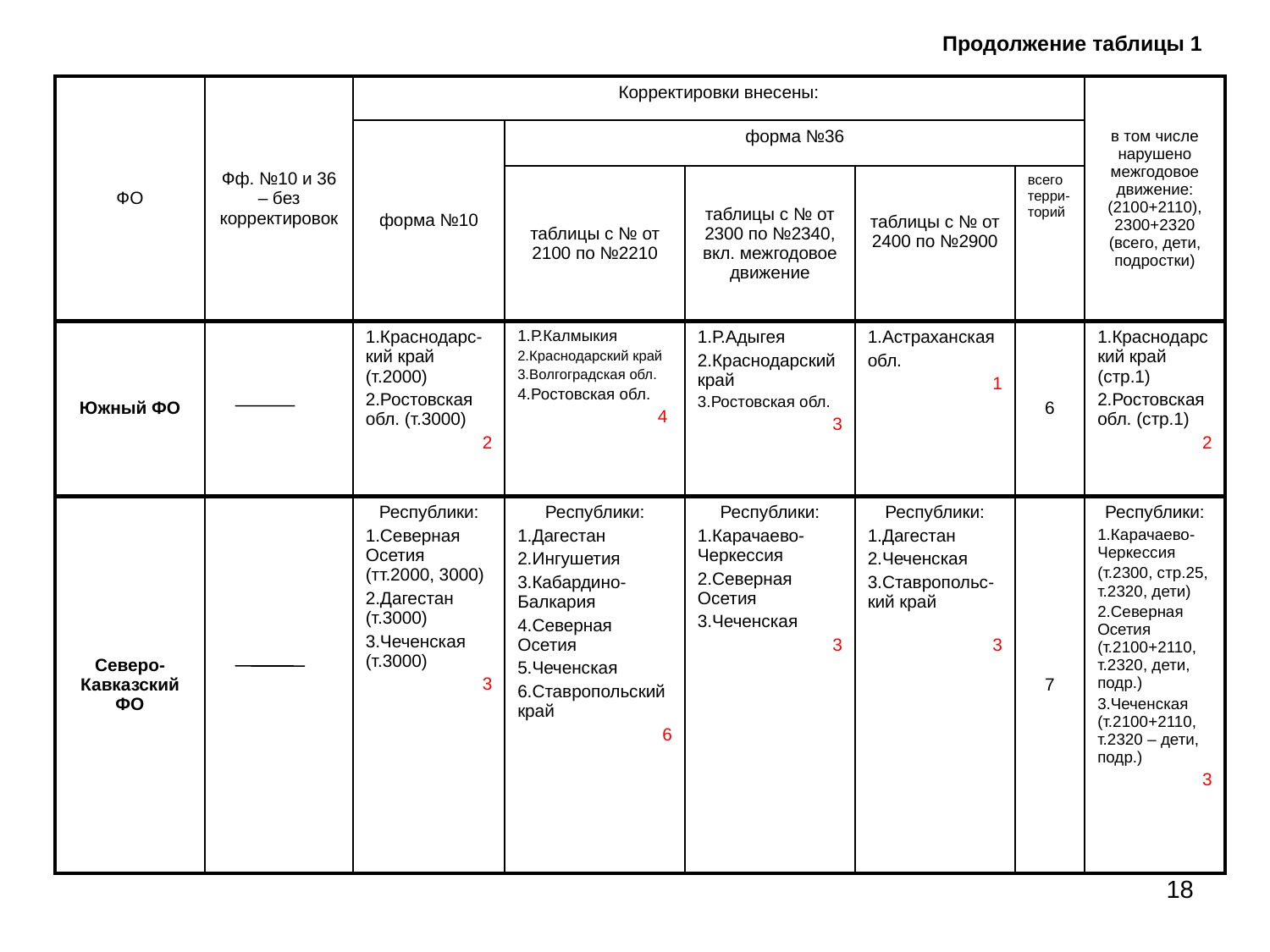

Продолжение таблицы 1
| ФО | Фф. №10 и 36 – без корректировок | Корректировки внесены: |  |  |  |  | в том числе нарушено межгодовое движение: (2100+2110), 2300+2320 (всего, дети, подростки) |
| --- | --- | --- | --- | --- | --- | --- | --- |
|  |  | форма №10 | форма №36 |  |  |  |  |
|  |  |  | таблицы с № от 2100 по №2210 | таблицы с № от 2300 по №2340, вкл. межгодовое движение | таблицы с № от 2400 по №2900 | всего терри-торий |  |
| Южный ФО |  | 1.Краснодарс-кий край (т.2000) 2.Ростовская обл. (т.3000) 2 | 1.Р.Калмыкия 2.Краснодарский край 3.Волгоградская обл. 4.Ростовская обл. 4 | 1.Р.Адыгея 2.Краснодарский край 3.Ростовская обл. 3 | 1.Астраханская обл. 1 | 6 | 1.Краснодарский край (стр.1) 2.Ростовская обл. (стр.1) 2 |
| Северо-Кавказский ФО |  | Республики: 1.Северная Осетия (тт.2000, 3000) 2.Дагестан (т.3000) 3.Чеченская (т.3000) 3 | Республики: 1.Дагестан 2.Ингушетия 3.Кабардино-Балкария 4.Северная Осетия 5.Чеченская 6.Ставропольский край 6 | Республики: 1.Карачаево-Черкессия 2.Северная Осетия 3.Чеченская 3 | Республики: 1.Дагестан 2.Чеченская 3.Ставропольс-кий край 3 | 7 | Республики: 1.Карачаево-Черкессия (т.2300, стр.25, т.2320, дети) 2.Северная Осетия (т.2100+2110, т.2320, дети, подр.) 3.Чеченская (т.2100+2110, т.2320 – дети, подр.) 3 |

18